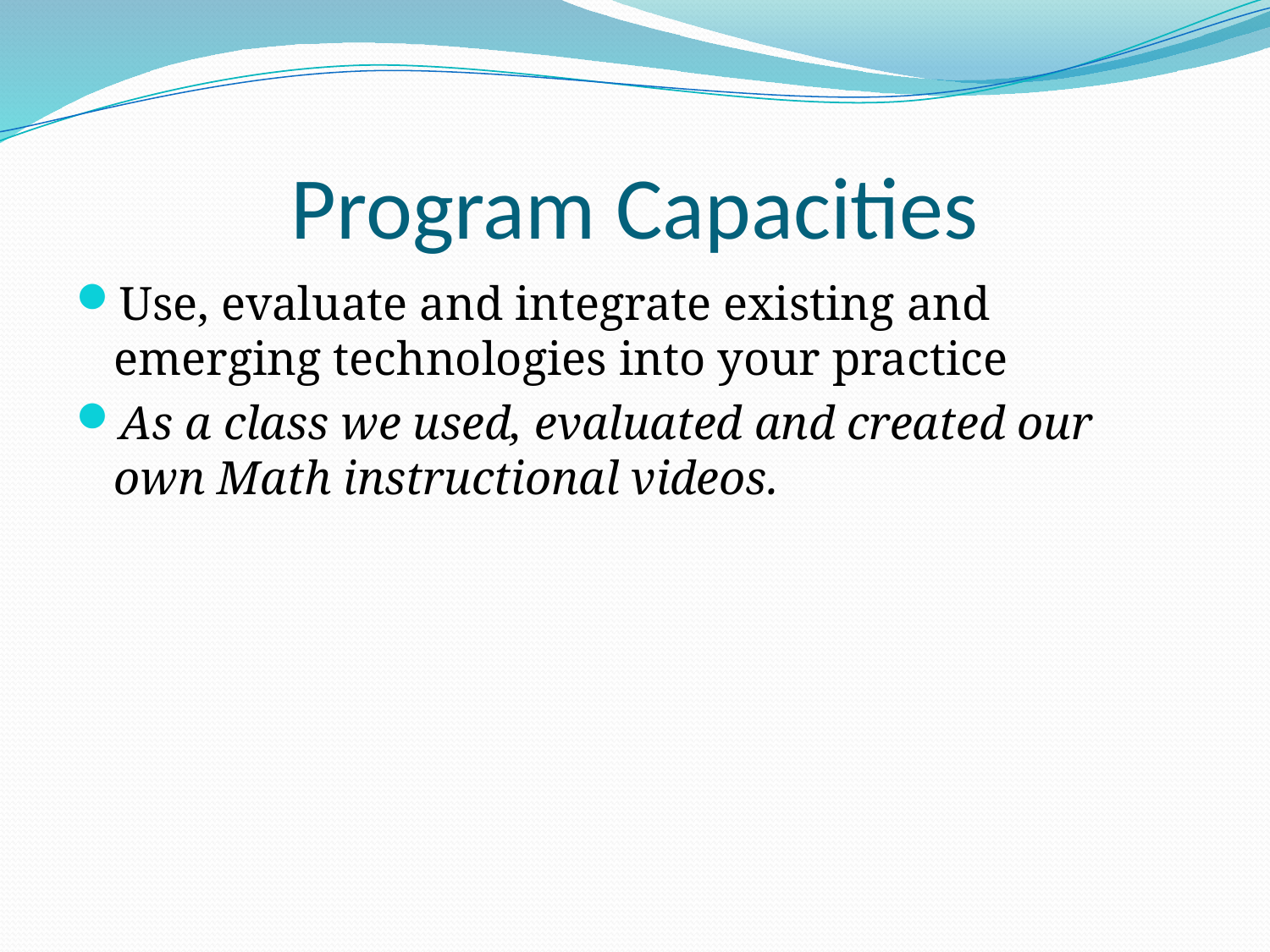

# Program Capacities
Use, evaluate and integrate existing and emerging technologies into your practice
As a class we used, evaluated and created our own Math instructional videos.